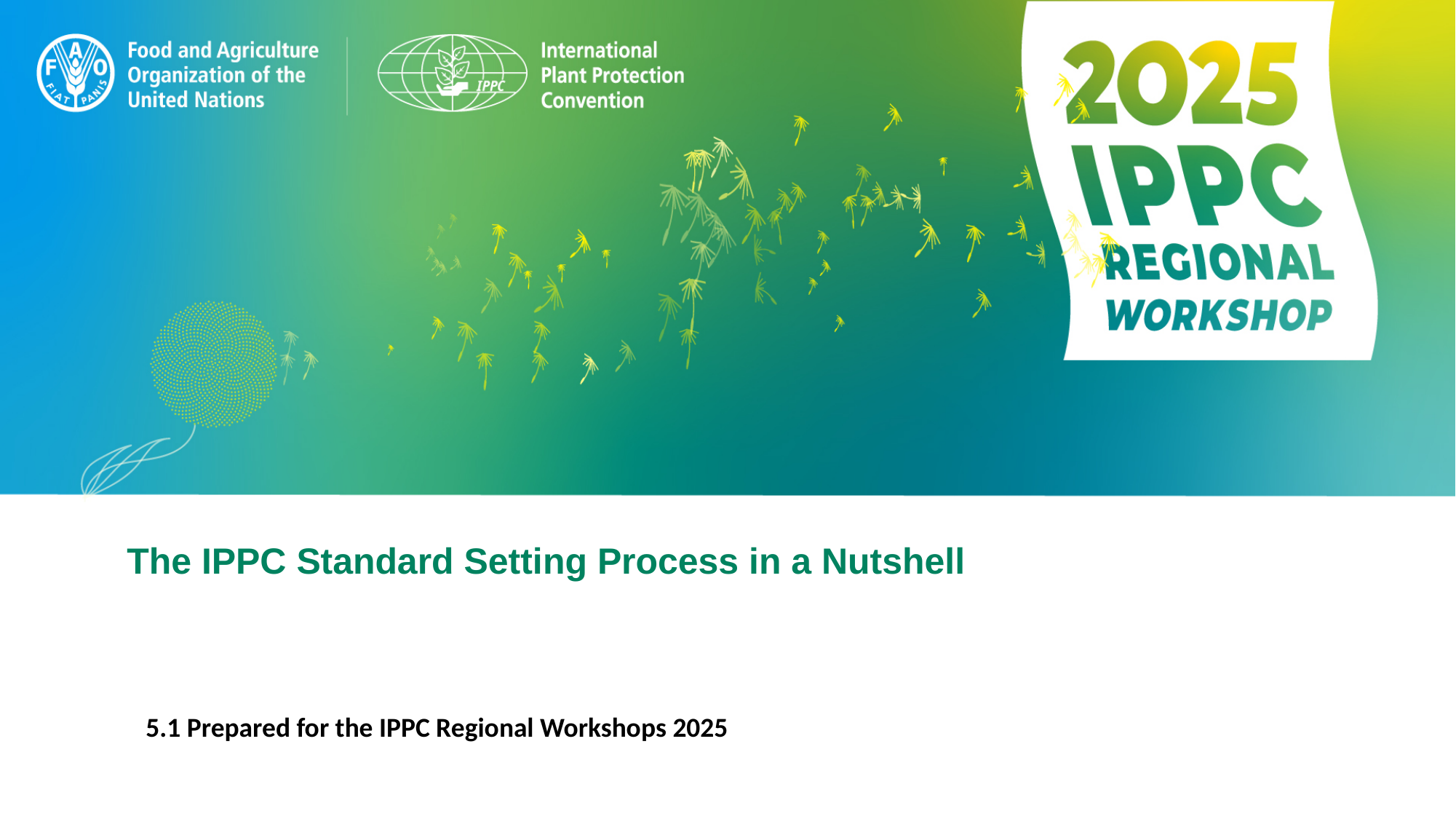

# The IPPC Standard Setting Process in a Nutshell

5.1 Prepared for the IPPC Regional Workshops 2025​